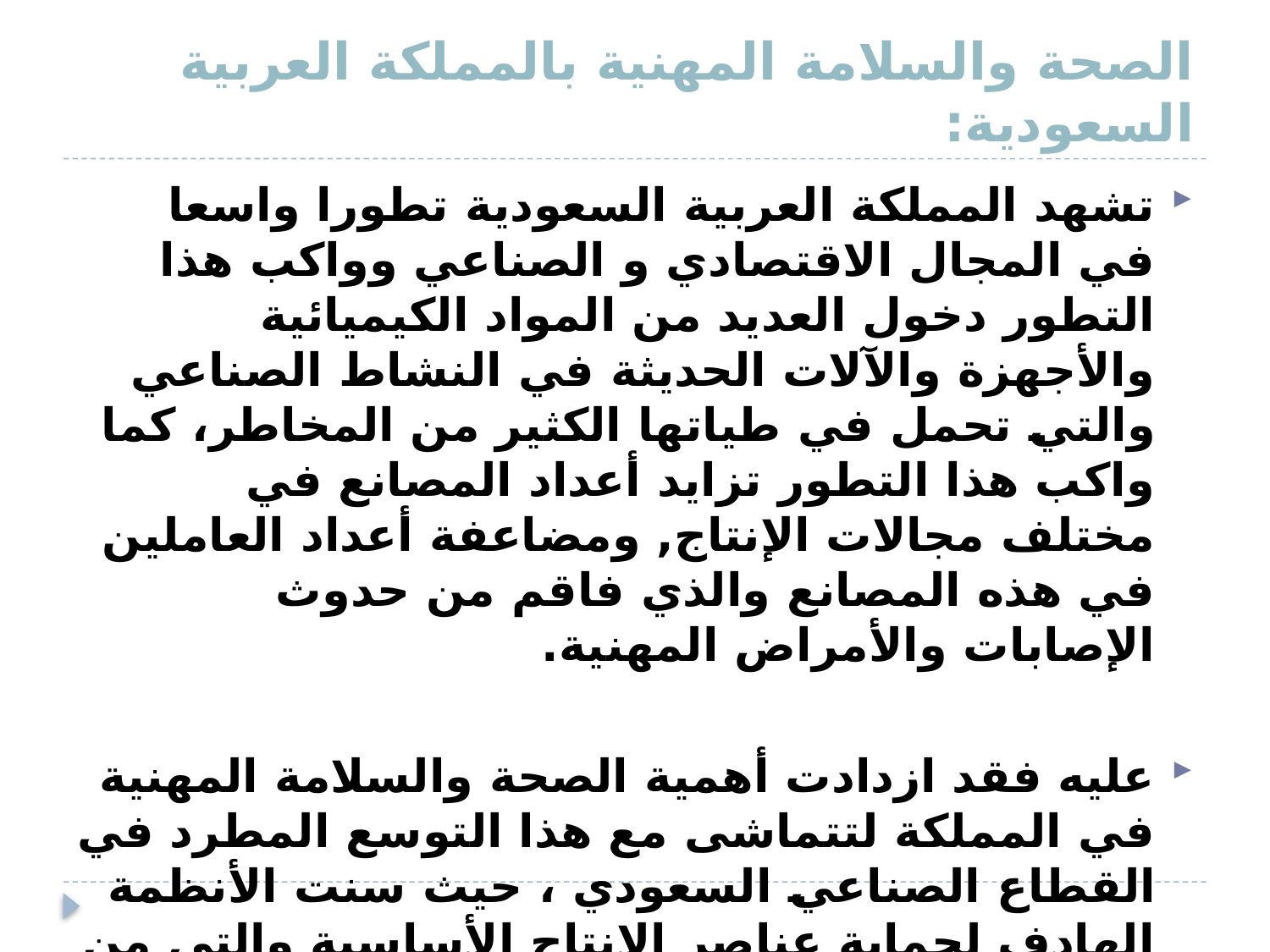

# الصحة والسلامة المهنية بالمملكة العربية السعودية:
تشهد المملكة العربية السعودية تطورا واسعا في المجال الاقتصادي و الصناعي وواكب هذا التطور دخول العديد من المواد الكيميائية والأجهزة والآلات الحديثة في النشاط الصناعي والتي تحمل في طياتها الكثير من المخاطر، كما واكب هذا التطور تزايد أعداد المصانع في مختلف مجالات الإنتاج, ومضاعفة أعداد العاملين في هذه المصانع والذي فاقم من حدوث الإصابات والأمراض المهنية.

عليه فقد ازدادت أهمية الصحة والسلامة المهنية في المملكة لتتماشى مع هذا التوسع المطرد في القطاع الصناعي السعودي ، حيث سنت الأنظمة الهادف لحماية عناصر الإنتاج الأساسية والتي من أهمها العنصر البشري وصدرت أنظمة تتعلق بحماية العامل والتعويض عن إصابات أو مخاطر العمل بالمملكة.